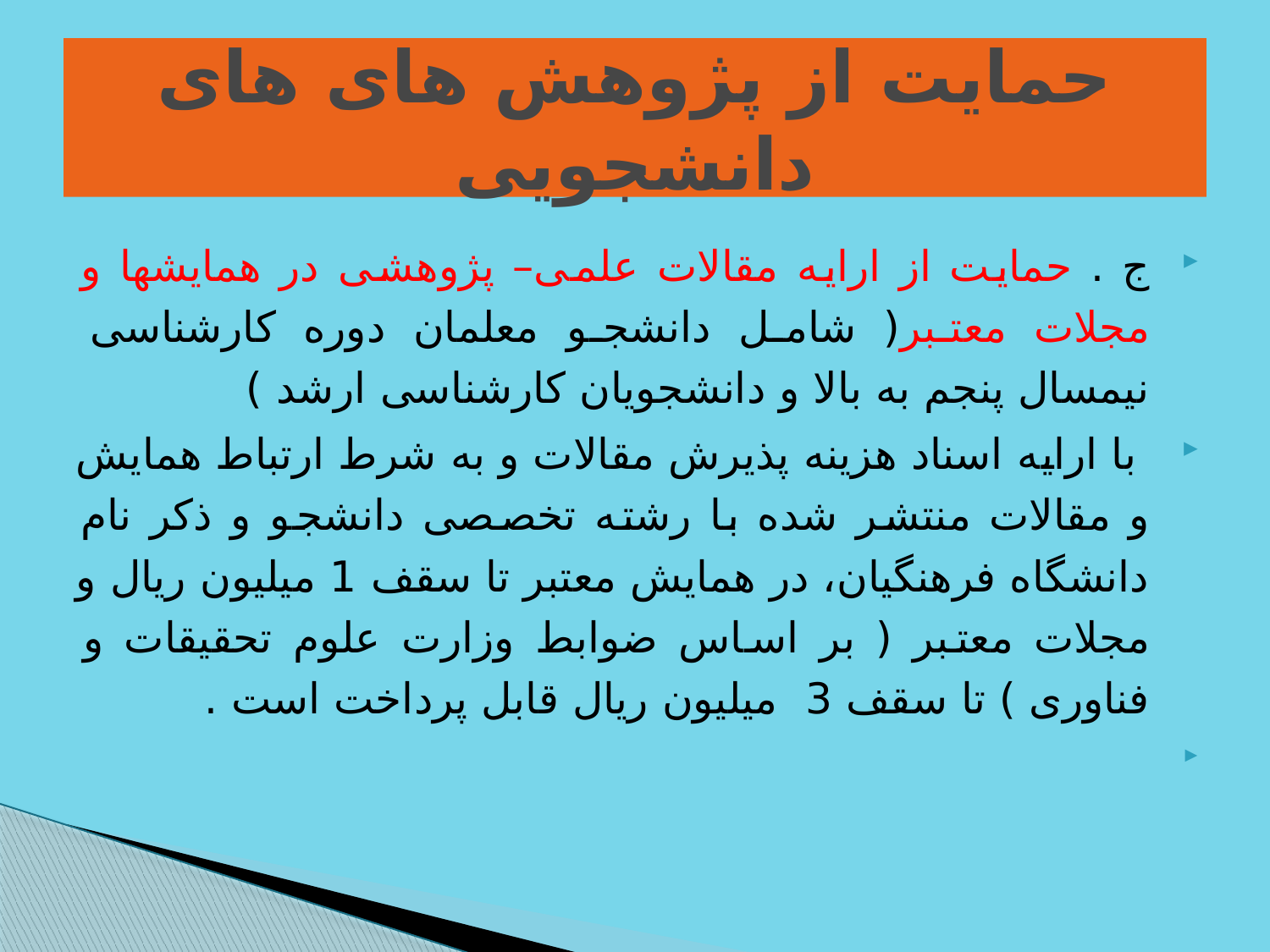

# حمایت از پژوهش های های دانشجویی
ج . حمایت از ارایه مقالات علمی– پژوهشی در همایشها و مجلات معتبر( شامل ‏دانشجو معلمان دوره کارشناسی نیمسال پنجم به بالا و دانشجویان کارشناسی ارشد )
 ‏با ارایه اسناد هزینه پذیرش مقالات و به شرط ارتباط همایش و مقالات منتشر شده با ‏رشته تخصصی دانشجو و ذکر نام دانشگاه فرهنگیان، در ‏همایش معتبر تا سقف 1 میلیون ریال و مجلات معتبر ( بر اساس ضوابط وزارت علوم ‏تحقیقات و فناوری ) تا سقف 3  میلیون ریال قابل پرداخت است . ‏
‏